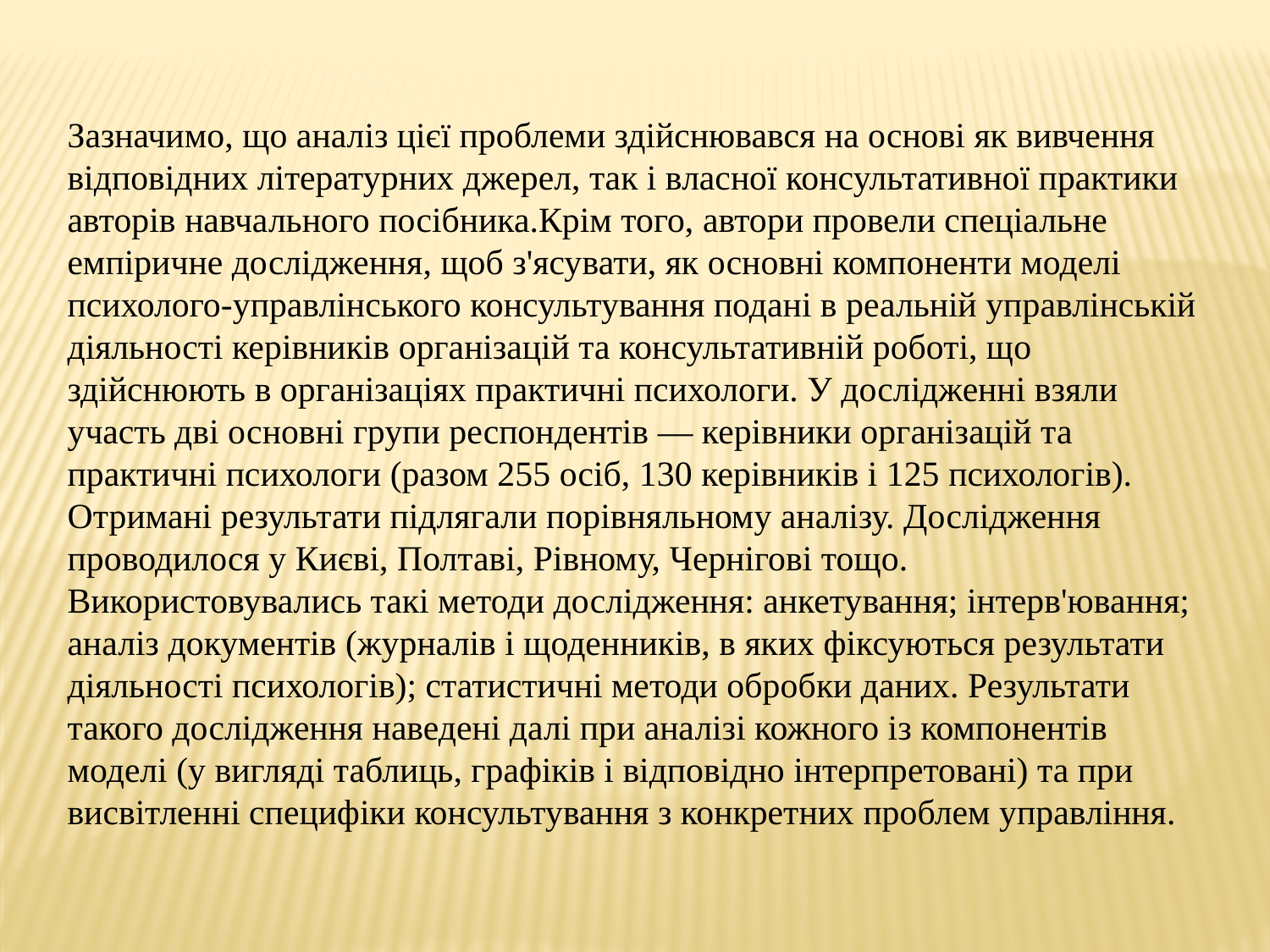

Зазначимо, що аналіз цієї проблеми здійснювався на основі як вивчення відповід­них літературних джерел, так і власної консультативної практики ав­торів навчального посібника.Крім того, автори провели спеціальне емпіричне дослідження, щоб з'ясувати, як основні компоненти моделі психолого-управлінського консультування подані в реальній управлінській діяльності ке­рівників організацій та консультативній роботі, що здійснюють в організаціях практичні психологи. У дослідженні взяли участь дві ос­новні групи респондентів — керівники організацій та практичні пси­хологи (разом 255 осіб, 130 керівників і 125 психологів). Отримані результати підлягали порівняльному аналізу. Дослідження проводи­лося у Києві, Полтаві, Рівному, Чернігові тощо. Використовувались такі методи дослідження: анкетування; інтерв'ювання; аналіз документів (журналів і щоденників, в яких фіксуються результати діяльності пси­хологів); статистичні методи обробки даних. Результати такого до­слідження наведені далі при аналізі кожного із компонентів моделі (у вигляді таблиць, графіків і відповідно інтерпретовані) та при висвіт­ленні специфіки консультування з конкретних проблем управління.